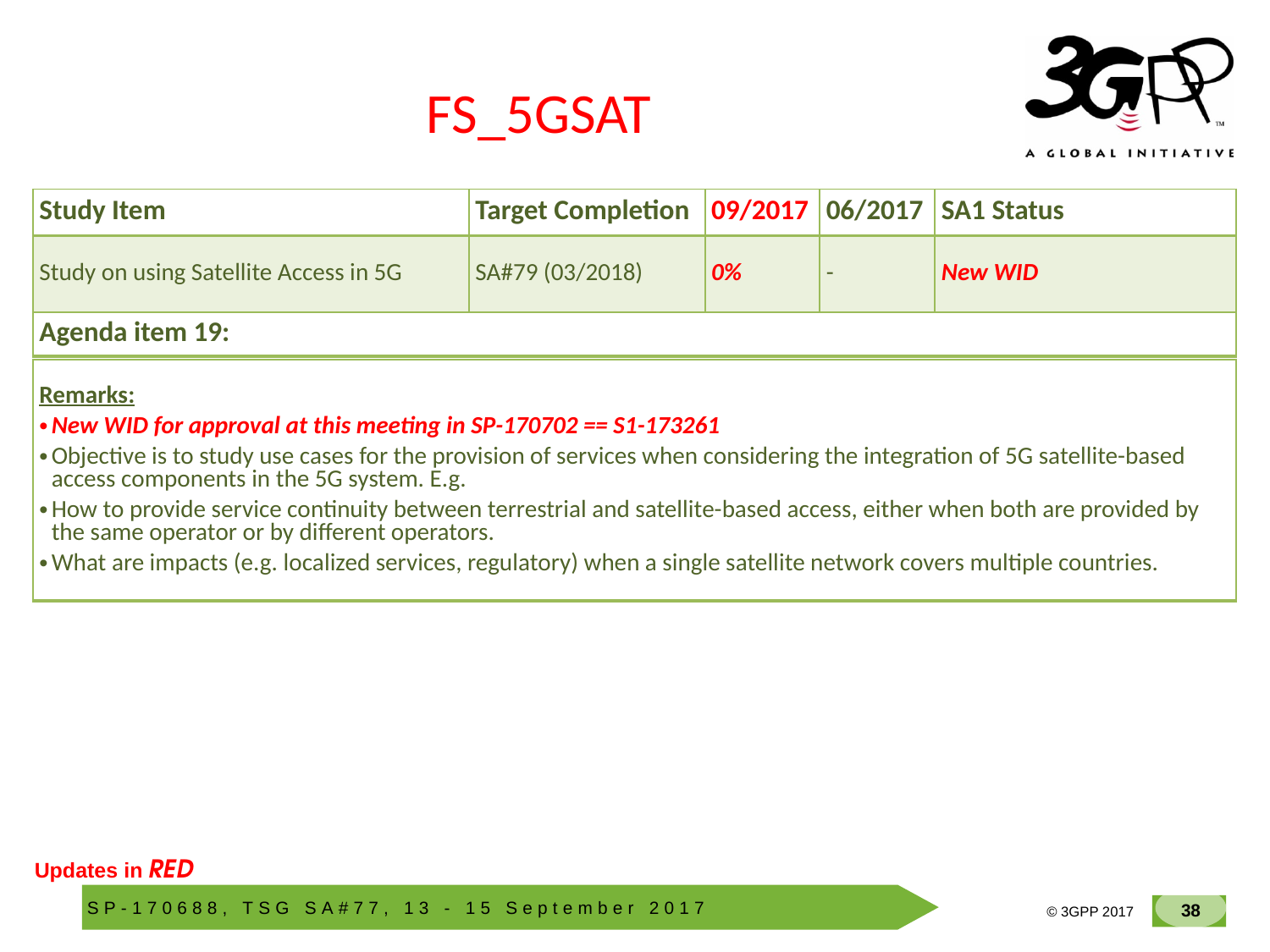

# FS_5GSAT
| Study Item | Target Completion | 09/2017 | 06/2017 | SA1 Status |
| --- | --- | --- | --- | --- |
| Study on using Satellite Access in 5G | SA#79 (03/2018) | 0% | - | New WID |
| Agenda item 19: |
| --- |
|  |
| Remarks: New WID for approval at this meeting in SP-170702 == S1-173261 Objective is to study use cases for the provision of services when considering the integration of 5G satellite-based access components in the 5G system. E.g. How to provide service continuity between terrestrial and satellite-based access, either when both are provided by the same operator or by different operators. What are impacts (e.g. localized services, regulatory) when a single satellite network covers multiple countries. |
| --- |
Updates in RED